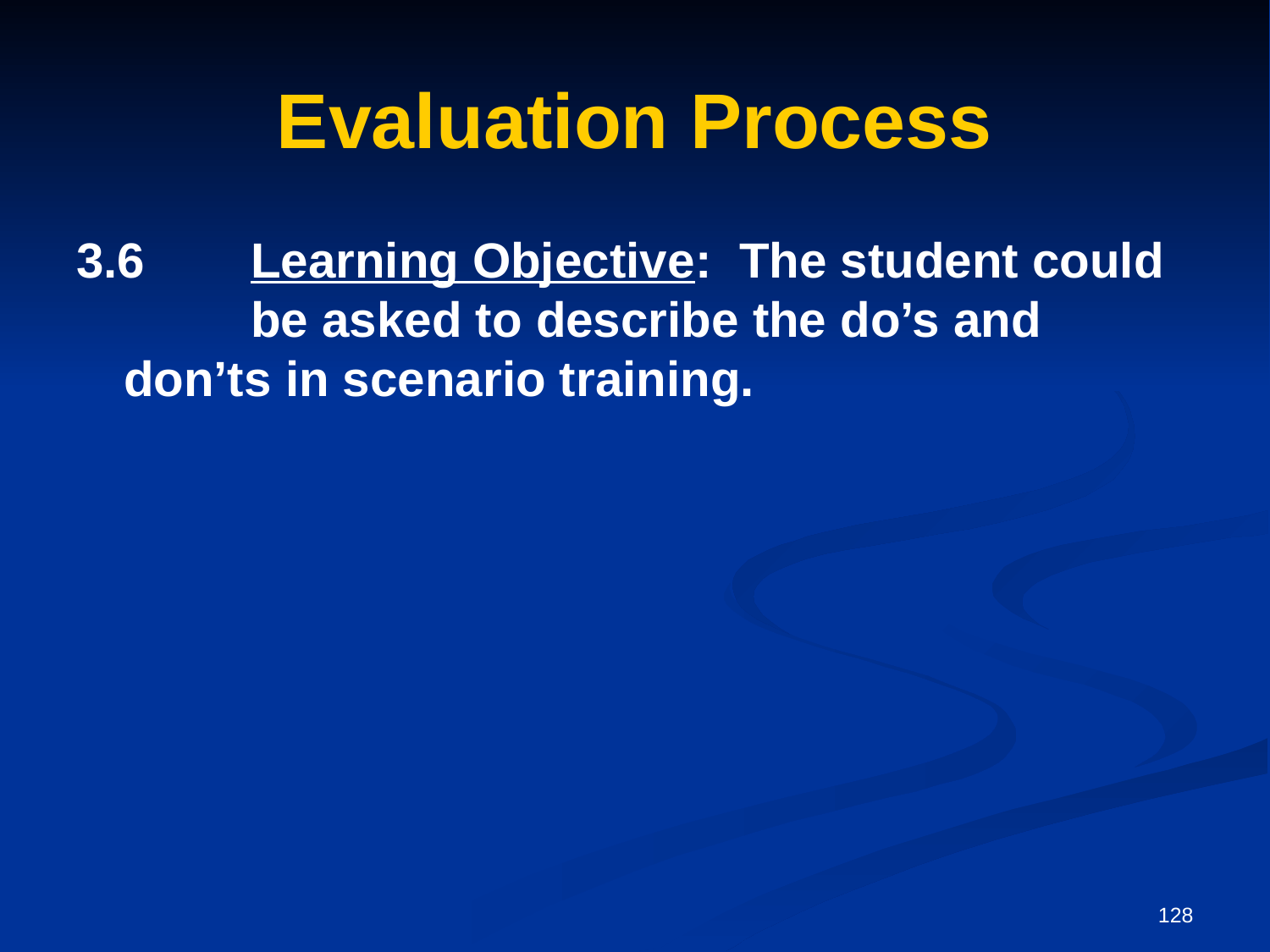

# Evaluation Process
3.6	Learning Objective:  The student could 	be asked to describe the do’s and 	don’ts in scenario training.
128